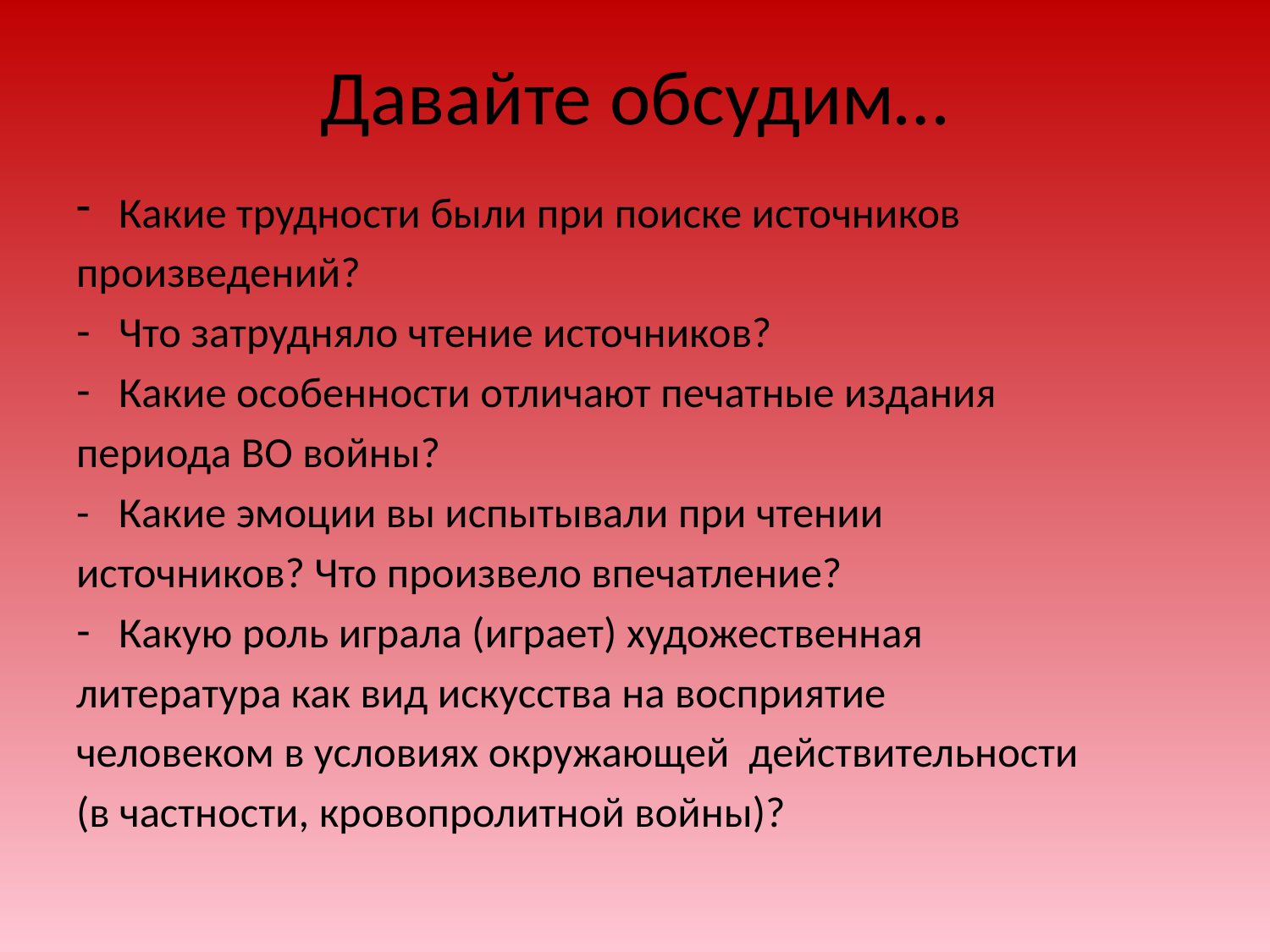

# Давайте обсудим…
Какие трудности были при поиске источников
произведений?
Что затрудняло чтение источников?
Какие особенности отличают печатные издания
периода ВО войны?
-   Какие эмоции вы испытывали при чтении
источников? Что произвело впечатление?
Какую роль играла (играет) художественная
литература как вид искусства на восприятие
человеком в условиях окружающей  действительности
(в частности, кровопролитной войны)?